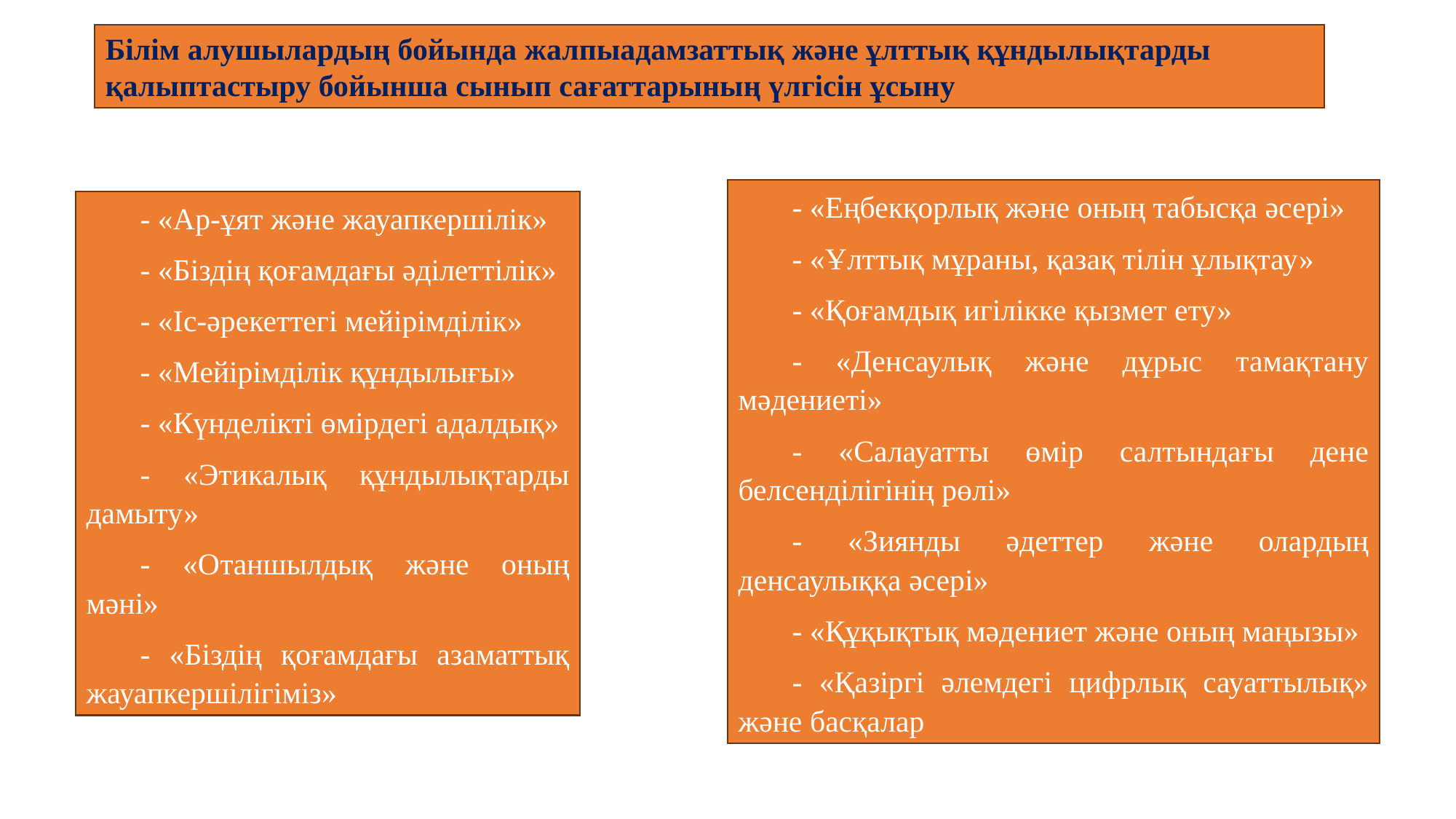

Білім алушылардың бойында жалпыадамзаттық және ұлттық құндылықтарды қалыптастыру бойынша сынып сағаттарының үлгісін ұсыну
- «Еңбекқорлық және оның табысқа әсері»
- «Ұлттық мұраны, қазақ тілін ұлықтау»
- «Қоғамдық игілікке қызмет ету»
- «Денсаулық және дұрыс тамақтану мәдениеті»
- «Салауатты өмір салтындағы дене белсенділігінің рөлі»
- «Зиянды әдеттер және олардың денсаулыққа әсері»
- «Құқықтық мәдениет және оның маңызы»
- «Қазіргі әлемдегі цифрлық сауаттылық» және басқалар
- «Ар-ұят және жауапкершілік»
- «Біздің қоғамдағы әділеттілік»
- «Іс-әрекеттегі мейірімділік»
- «Мейірімділік құндылығы»
- «Күнделікті өмірдегі адалдық»
- «Этикалық құндылықтарды дамыту»
- «Отаншылдық және оның мәні»
- «Біздің қоғамдағы азаматтық жауапкершілігіміз»